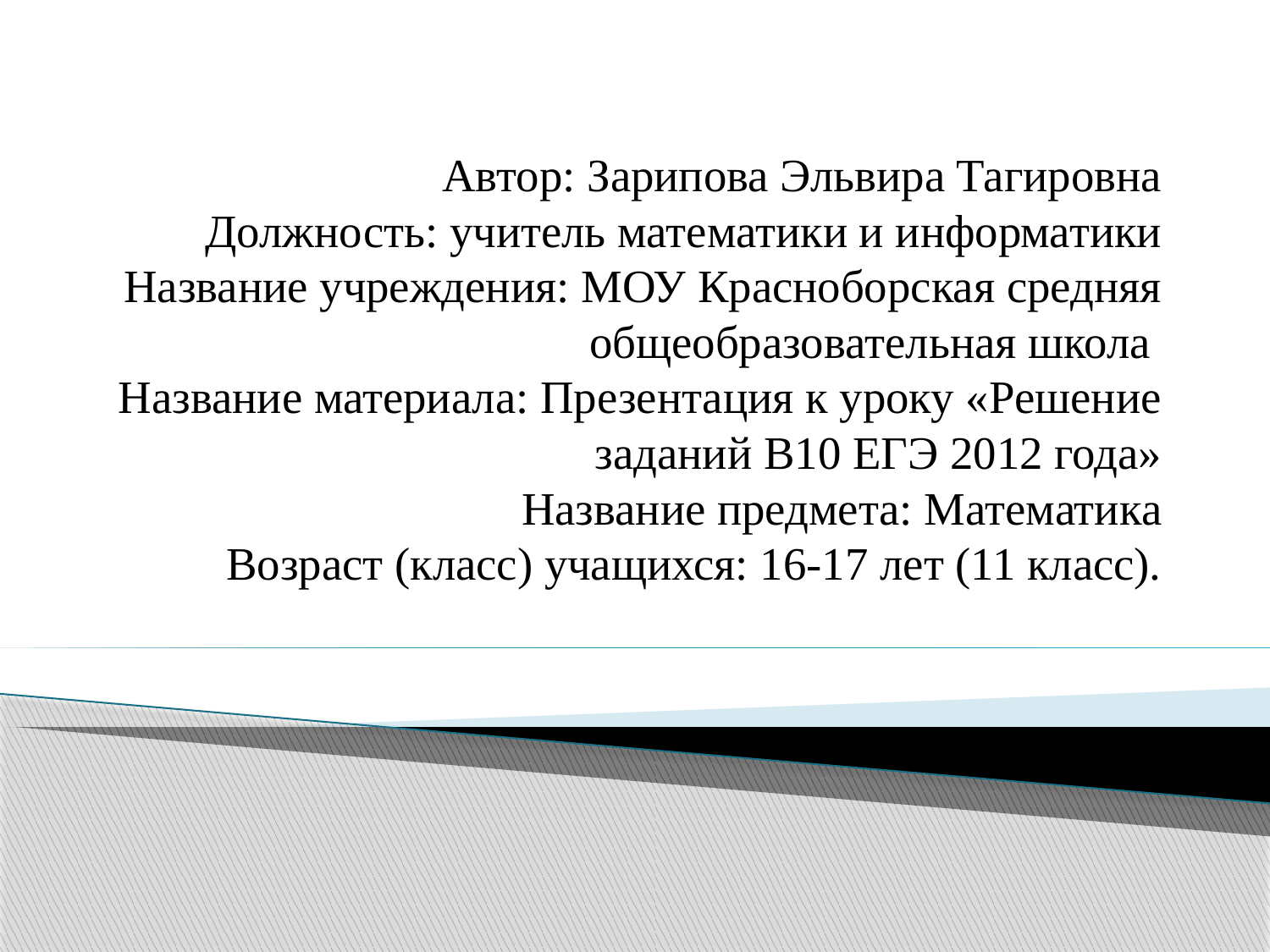

# Автор: Зарипова Эльвира Тагировна Должность: учитель математики и информатики Название учреждения: МОУ Красноборская средняя общеобразовательная школа Название материала: Презентация к уроку «Решение заданий В10 ЕГЭ 2012 года» Название предмета: Математика Возраст (класс) учащихся: 16-17 лет (11 класс).